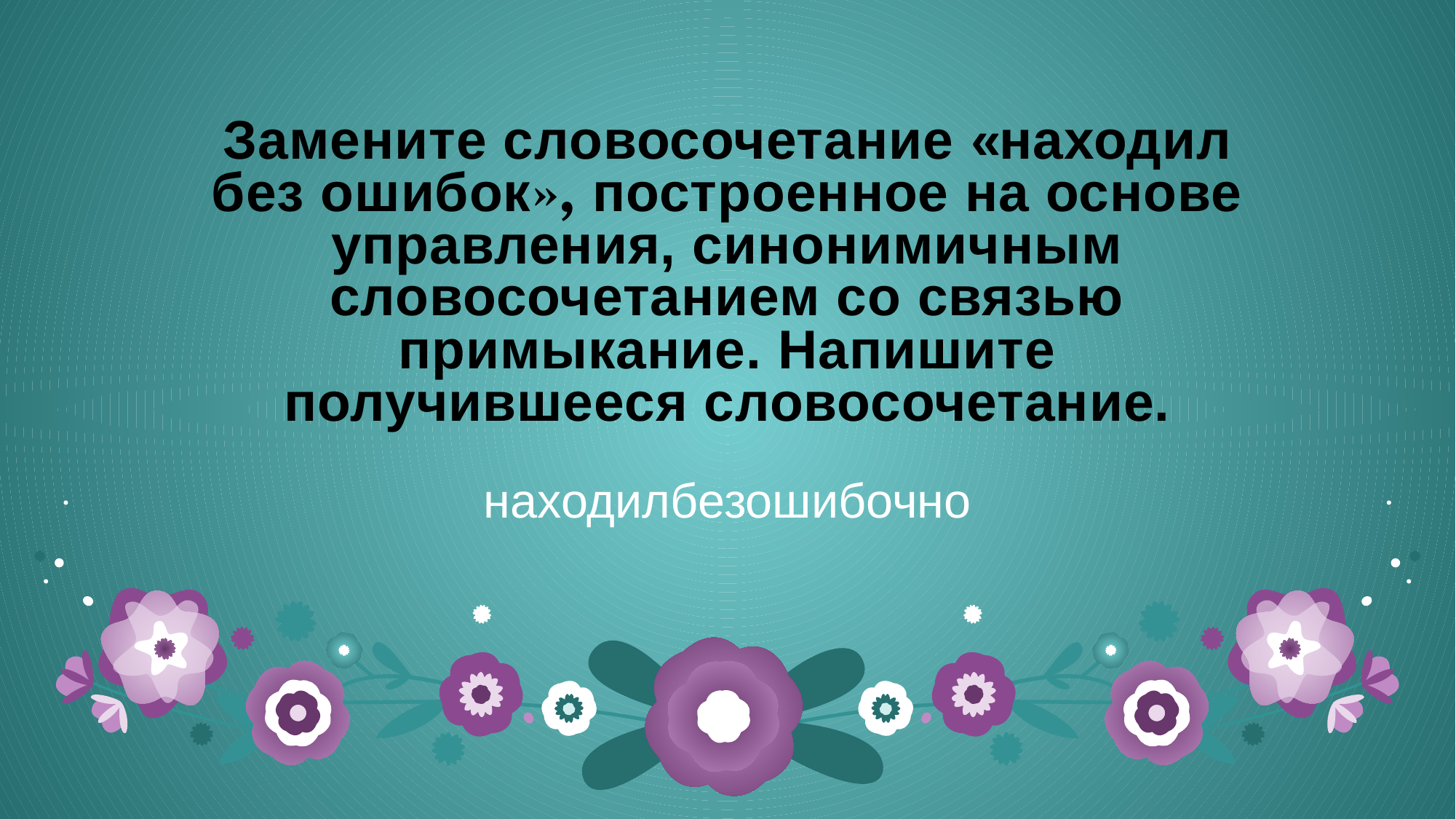

# Замените словосочетание «находил без ошибок», построенное на основе управления, синонимичным словосочетанием со связью примыкание. Напишите получившееся словосочетание.
находилбезошибочно